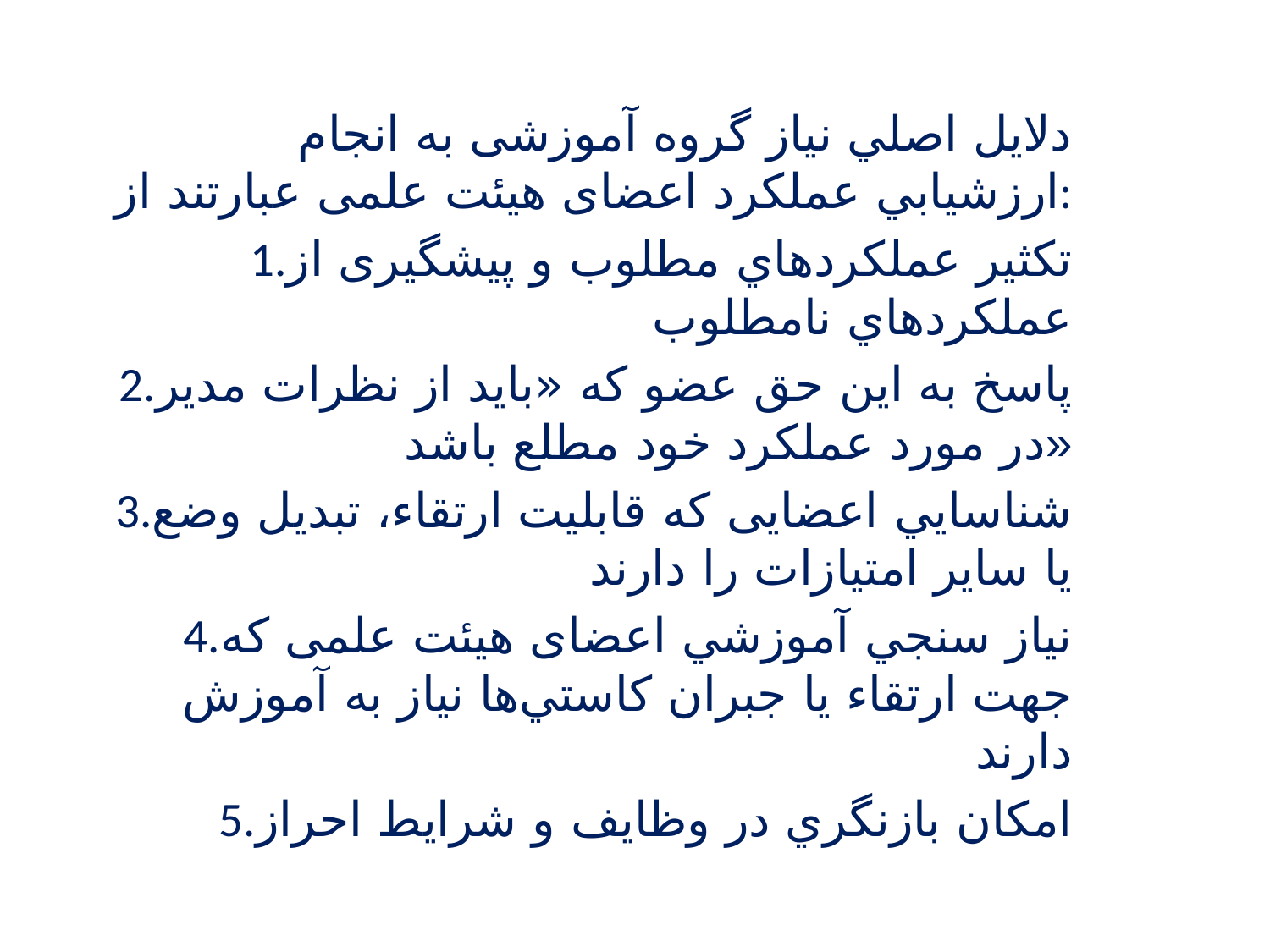

دلايل اصلي نياز گروه آموزشی به انجام ارزشيابي عملکرد اعضای هیئت علمی عبارتند از:
1.تکثیر عملکردهاي مطلوب و پیشگیری از عملکردهاي نامطلوب
2.پاسخ به اين حق عضو که «باید از نظرات مدیر در مورد عملکرد خود مطلع باشد»
3.شناسايي اعضایی که قابليت ارتقاء، تبدیل وضع یا سایر امتیازات را دارند
4.نياز سنجي آموزشي اعضای هیئت علمی که جهت ارتقاء يا جبران کاستي‌ها نياز به آموزش دارند
5.امکان بازنگري در وظایف و شرایط احراز